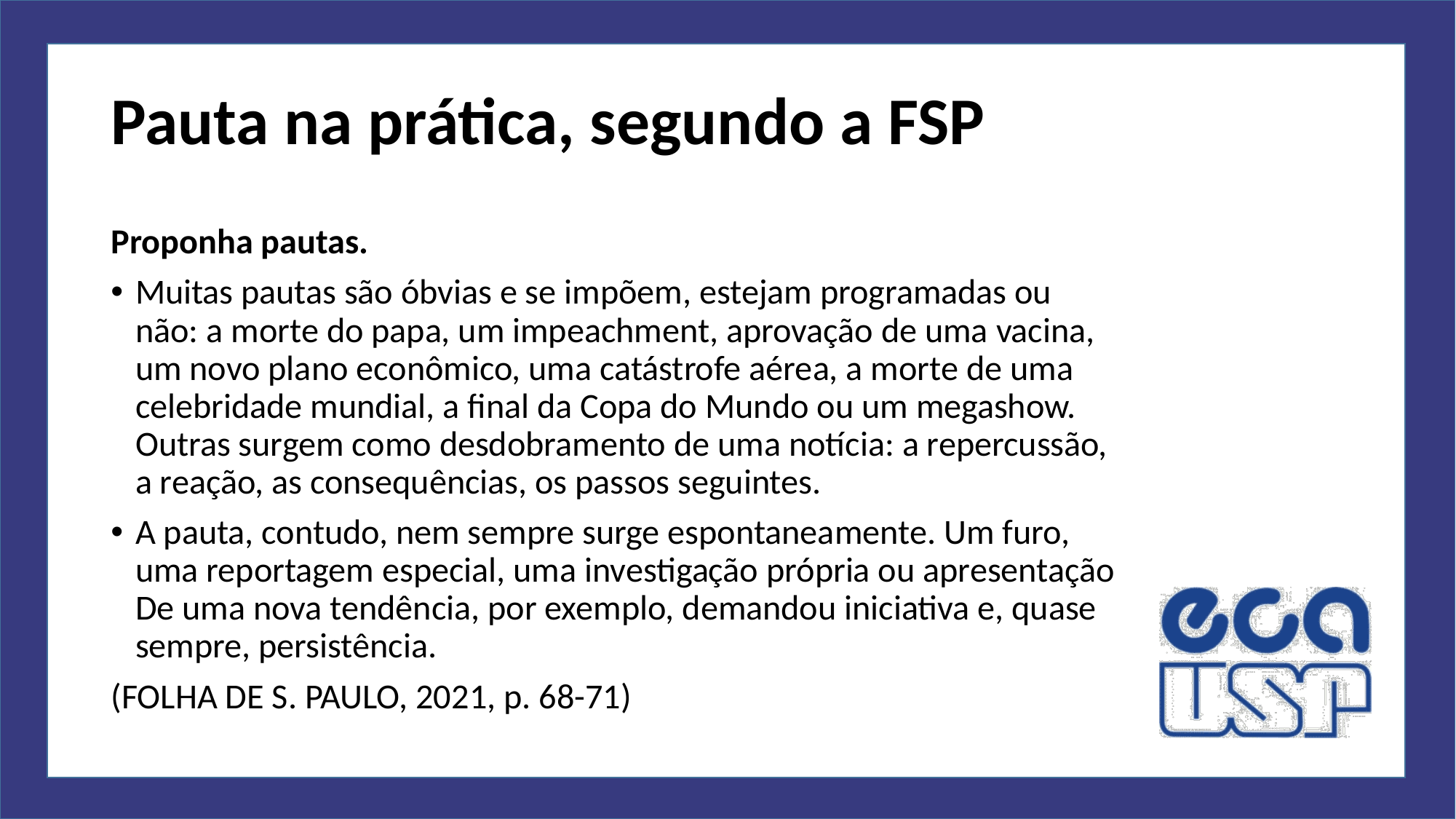

# Pauta na prática, segundo a FSP
Proponha pautas.
Muitas pautas são óbvias e se impõem, estejam programadas ou não: a morte do papa, um impeachment, aprovação de uma vacina, um novo plano econômico, uma catástrofe aérea, a morte de uma celebridade mundial, a final da Copa do Mundo ou um megashow. Outras surgem como desdobramento de uma notícia: a repercussão, a reação, as consequências, os passos seguintes.
A pauta, contudo, nem sempre surge espontaneamente. Um furo, uma reportagem especial, uma investigação própria ou apresentação De uma nova tendência, por exemplo, demandou iniciativa e, quase sempre, persistência.
(FOLHA DE S. PAULO, 2021, p. 68-71)